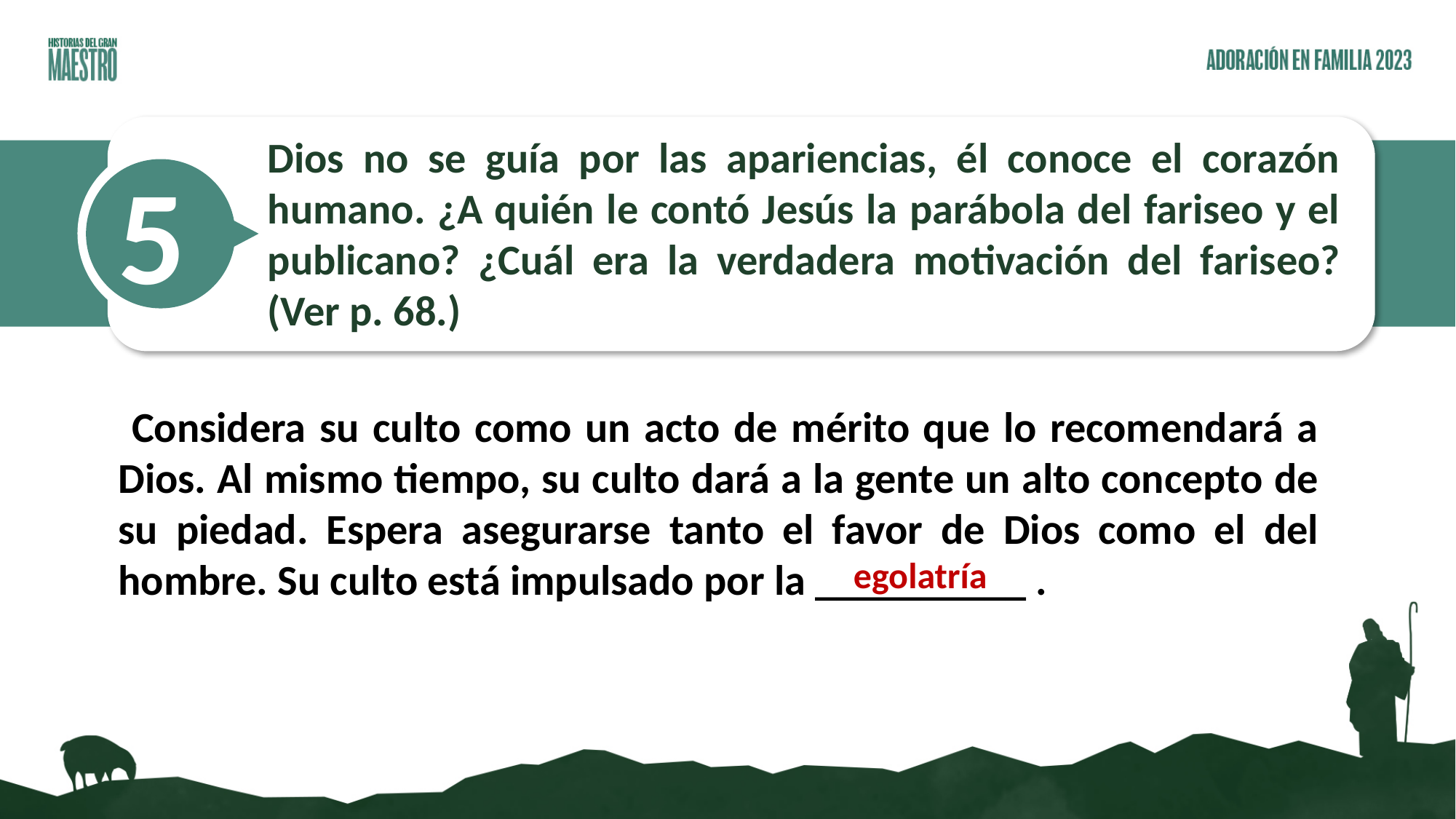

Dios no se guía por las apariencias, él conoce el corazón humano. ¿A quién le contó Jesús la parábola del fariseo y el publicano? ¿Cuál era la verdadera motivación del fariseo? (Ver p. 68.)
5
 Considera su culto como un acto de mérito que lo recomendará a Dios. Al mismo tiempo, su culto dará a la gente un alto concepto de su piedad. Espera asegurarse tanto el favor de Dios como el del hombre. Su culto está impulsado por la __________ .
egolatría